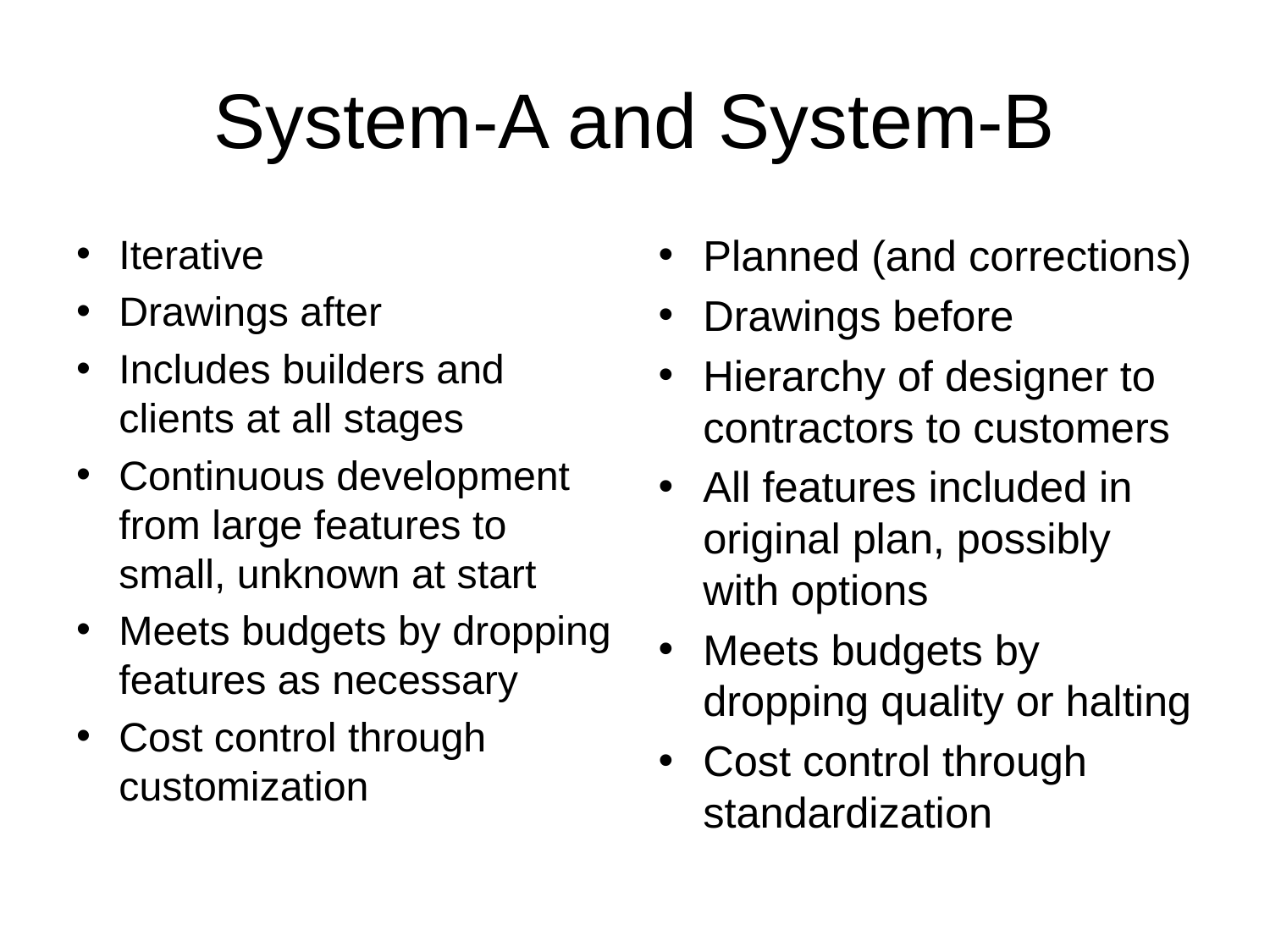

# System-A and System-B
Iterative
Drawings after
Includes builders and clients at all stages
Continuous development from large features to small, unknown at start
Meets budgets by dropping features as necessary
Cost control through customization

Planned (and corrections)
Drawings before
Hierarchy of designer to contractors to customers
All features included in original plan, possibly with options
Meets budgets by dropping quality or halting
Cost control through standardization